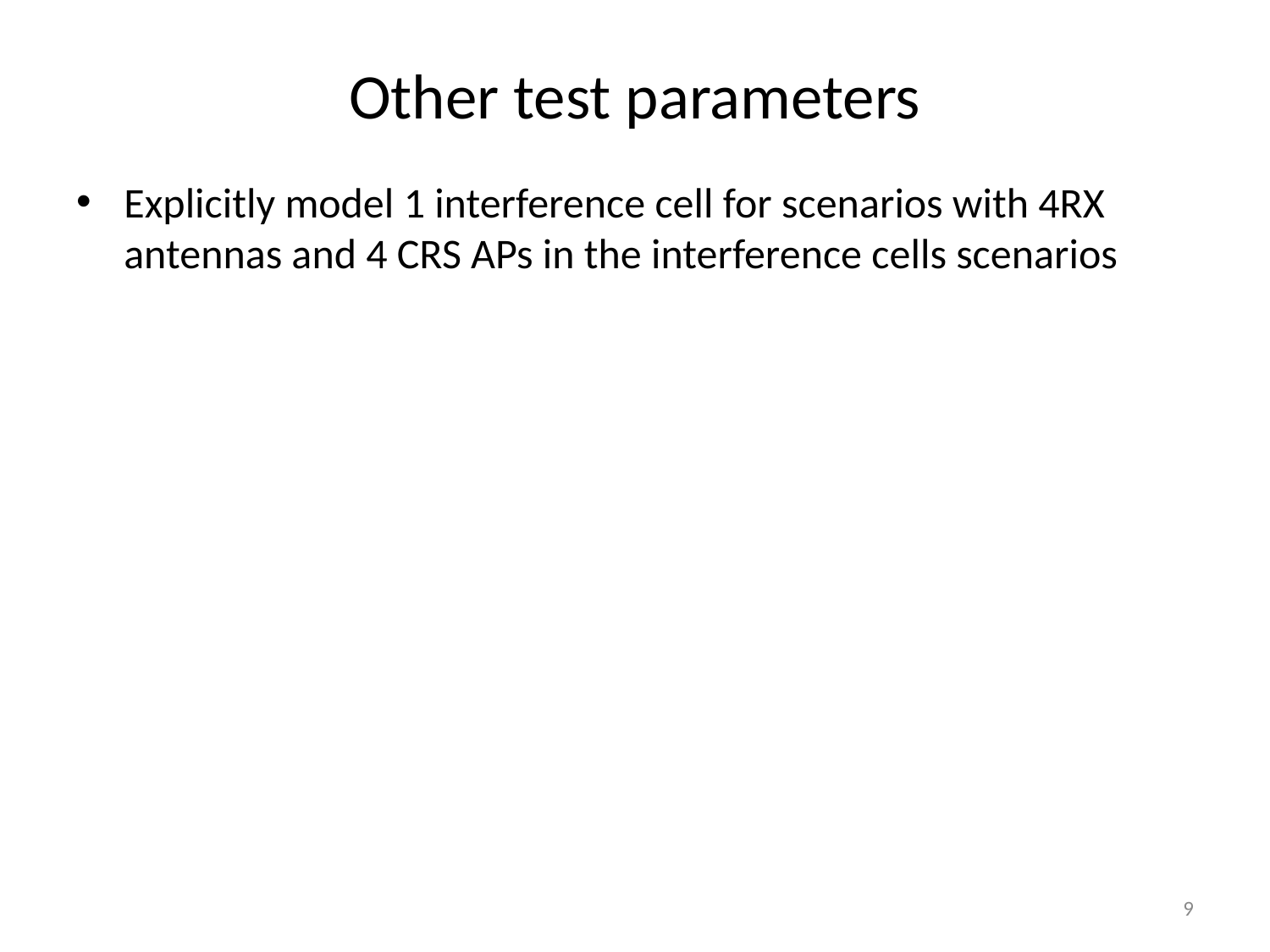

# Other test parameters
Explicitly model 1 interference cell for scenarios with 4RX antennas and 4 CRS APs in the interference cells scenarios

9